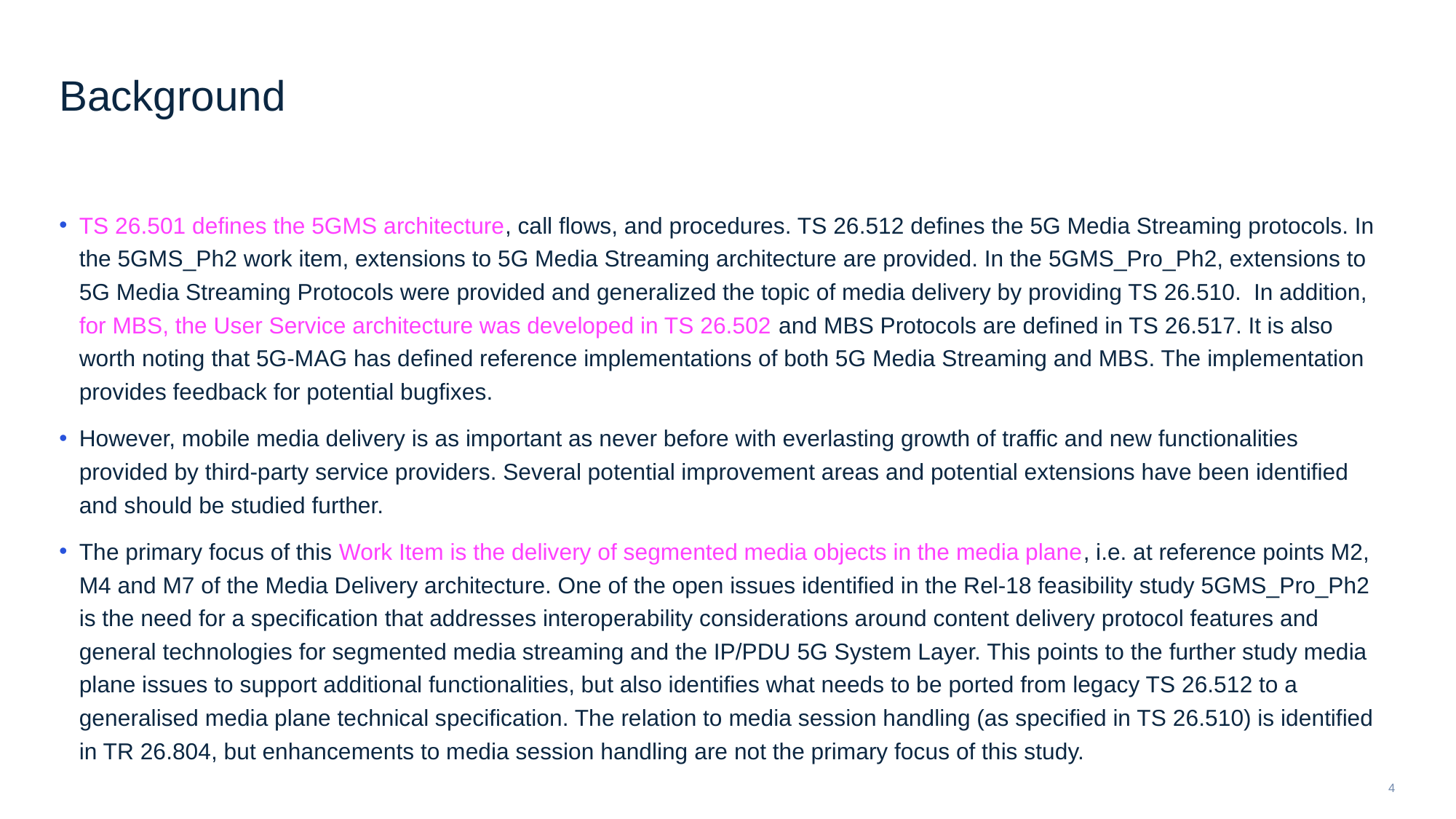

# Background

TS 26.501 defines the 5GMS architecture, call flows, and procedures. TS 26.512 defines the 5G Media Streaming protocols. In the 5GMS_Ph2 work item, extensions to 5G Media Streaming architecture are provided. In the 5GMS_Pro_Ph2, extensions to 5G Media Streaming Protocols were provided and generalized the topic of media delivery by providing TS 26.510.  In addition, for MBS, the User Service architecture was developed in TS 26.502 and MBS Protocols are defined in TS 26.517. It is also worth noting that 5G-MAG has defined reference implementations of both 5G Media Streaming and MBS. The implementation provides feedback for potential bugfixes.
However, mobile media delivery is as important as never before with everlasting growth of traffic and new functionalities provided by third-party service providers. Several potential improvement areas and potential extensions have been identified and should be studied further.
The primary focus of this Work Item is the delivery of segmented media objects in the media plane, i.e. at reference points M2, M4 and M7 of the Media Delivery architecture. One of the open issues identified in the Rel-18 feasibility study 5GMS_Pro_Ph2 is the need for a specification that addresses interoperability considerations around content delivery protocol features and general technologies for segmented media streaming and the IP/PDU 5G System Layer. This points to the further study media plane issues to support additional functionalities, but also identifies what needs to be ported from legacy TS 26.512 to a generalised media plane technical specification. The relation to media session handling (as specified in TS 26.510) is identified in TR 26.804, but enhancements to media session handling are not the primary focus of this study.